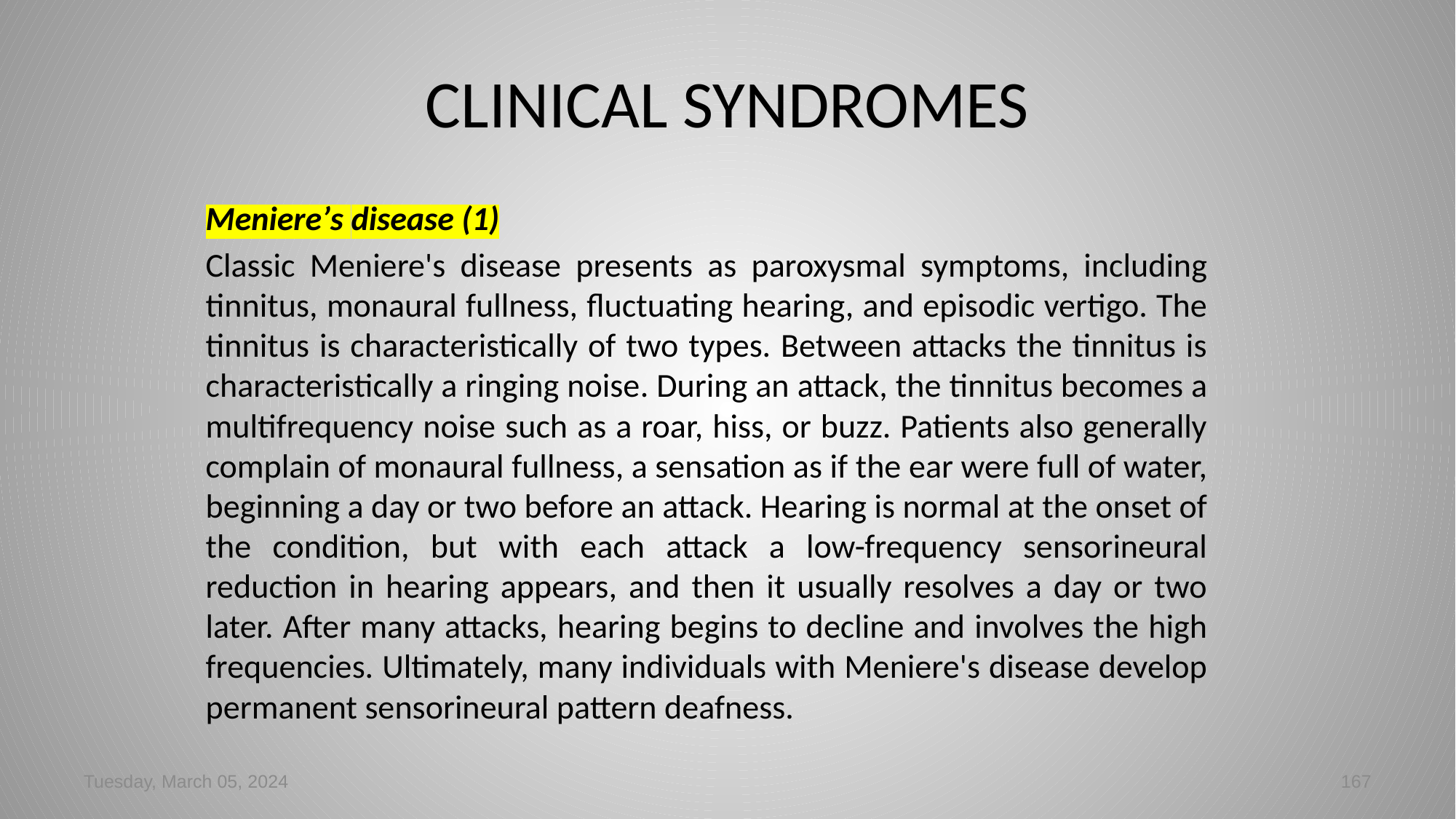

# CLINICAL SYNDROMES
Meniere’s disease (1)
Classic Meniere's disease presents as paroxysmal symptoms, including tinnitus, monaural fullness, fluctuating hearing, and episodic vertigo. The tinnitus is characteristically of two types. Between attacks the tinnitus is characteristically a ringing noise. During an attack, the tinnitus becomes a multifrequency noise such as a roar, hiss, or buzz. Patients also generally complain of monaural fullness, a sensation as if the ear were full of water, beginning a day or two before an attack. Hearing is normal at the onset of the condition, but with each attack a low-frequency sensorineural reduction in hearing appears, and then it usually resolves a day or two later. After many attacks, hearing begins to decline and involves the high frequencies. Ultimately, many individuals with Meniere's disease develop permanent sensorineural pattern deafness.
Tuesday, March 05, 2024
167